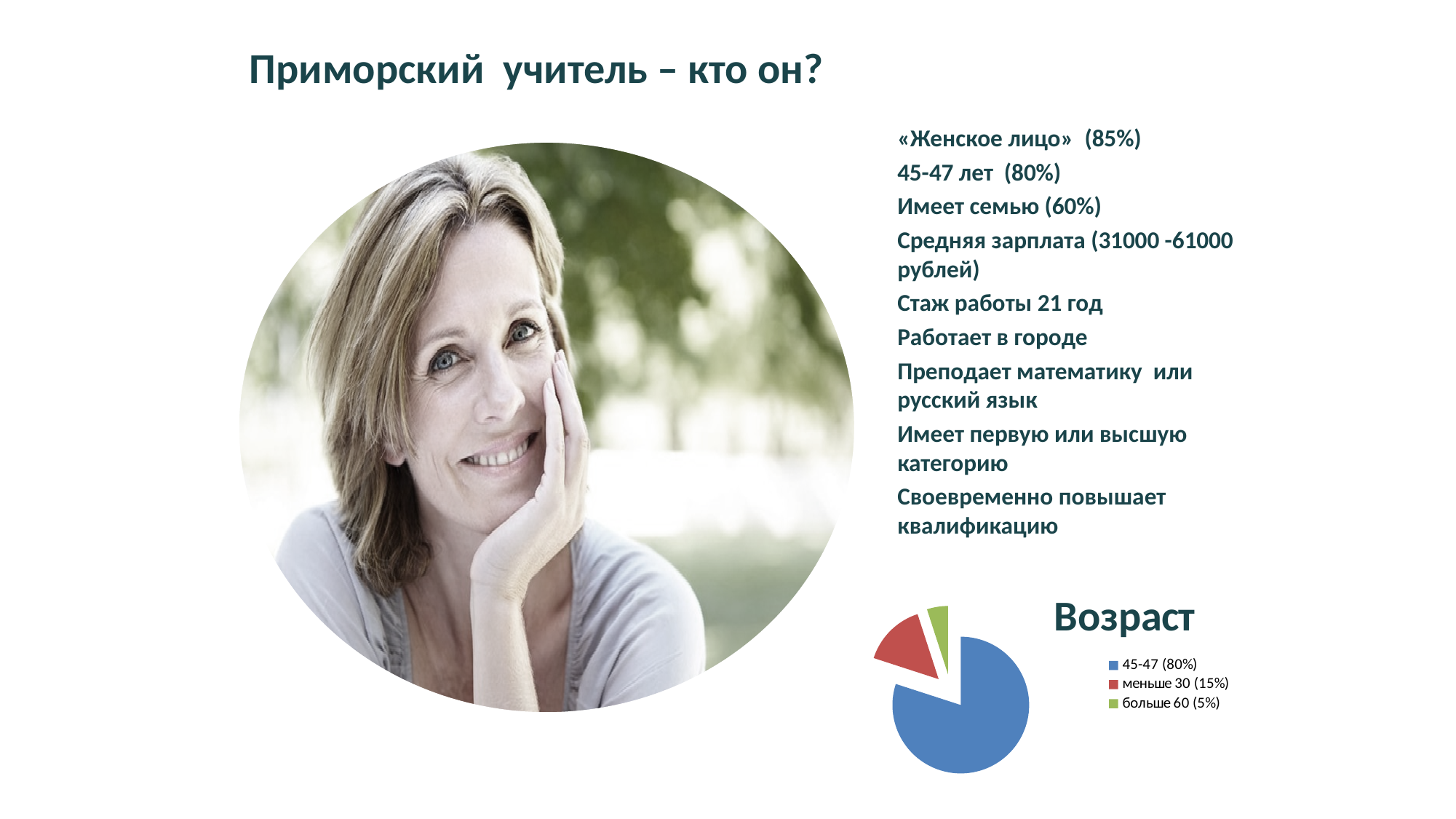

Приморский  учитель – кто он?

«Женское лицо»  (85%)
45-47 лет  (80%)
Имеет семью (60%)
Средняя зарплата (31000 -61000 рублей)
Стаж работы 21 год
Работает в городе
Преподает математику  или     русский язык
Имеет первую или высшую   категорию
Своевременно повышает квалификацию

### Chart: Возраст

| Category | доля |
|---|---|
| 45-47 (80%) | 80.0 |
| меньше 30 (15%) | 15.0 |
| больше 60 (5%) | 5.0 |